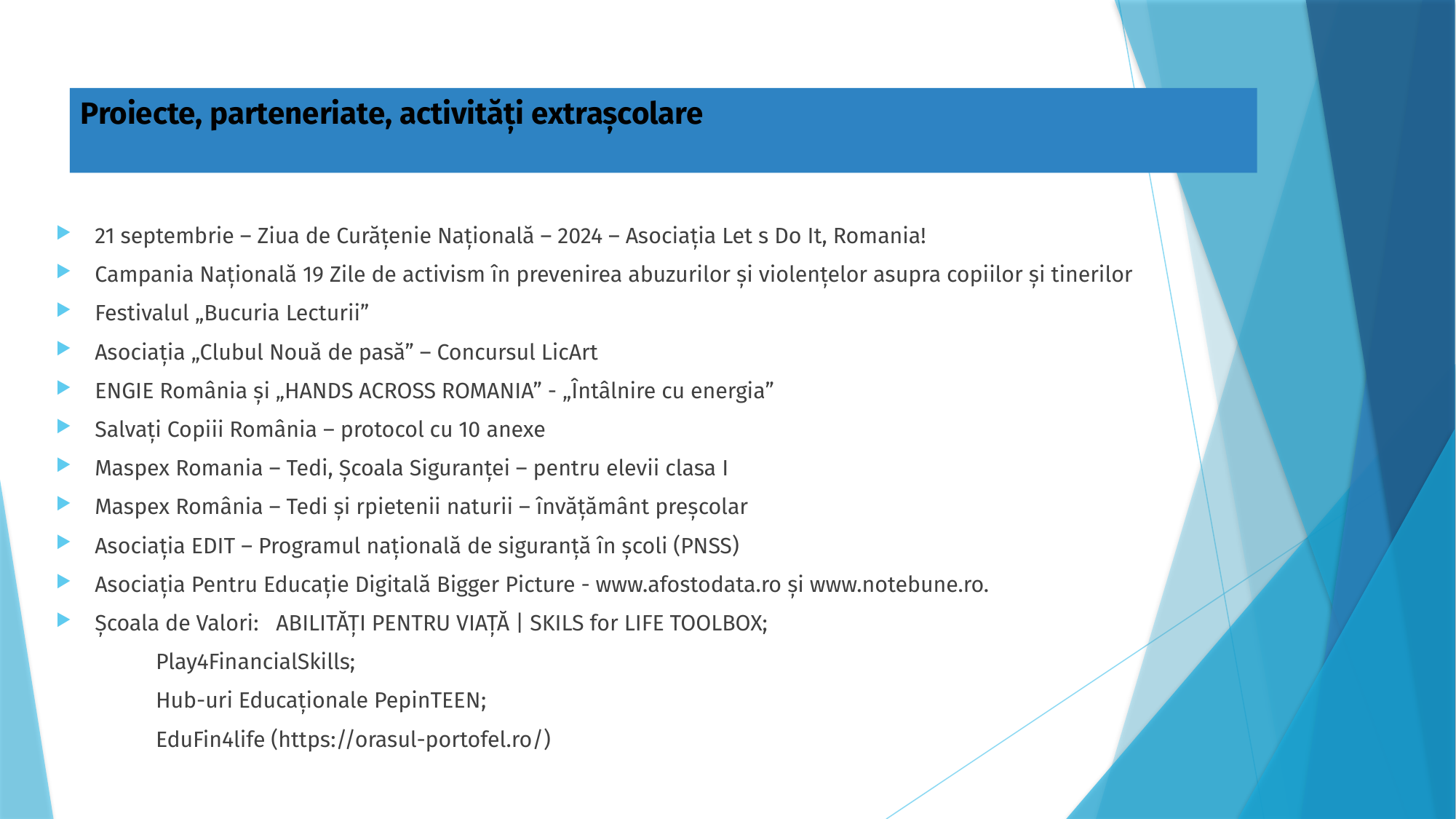

# Proiecte, parteneriate, activități extrașcolare
21 septembrie – Ziua de Curățenie Națională – 2024 – Asociația Let s Do It, Romania!
Campania Națională 19 Zile de activism în prevenirea abuzurilor și violențelor asupra copiilor și tinerilor
Festivalul „Bucuria Lecturii”
Asociația „Clubul Nouă de pasă” – Concursul LicArt
ENGIE România și „HANDS ACROSS ROMANIA” - „Întâlnire cu energia”
Salvați Copiii România – protocol cu 10 anexe
Maspex Romania – Tedi, Școala Siguranței – pentru elevii clasa I
Maspex România – Tedi și rpietenii naturii – învățământ preșcolar
Asociația EDIT – Programul națională de siguranță în școli (PNSS)
Asociația Pentru Educație Digitală Bigger Picture - www.afostodata.ro și www.notebune.ro.
Școala de Valori:   ABILITĂȚI PENTRU VIAȚĂ | SKILS for LIFE TOOLBOX;
				  Play4FinancialSkills;
				  Hub-uri Educaționale PepinTEEN;
				  EduFin4life (https://orasul-portofel.ro/)